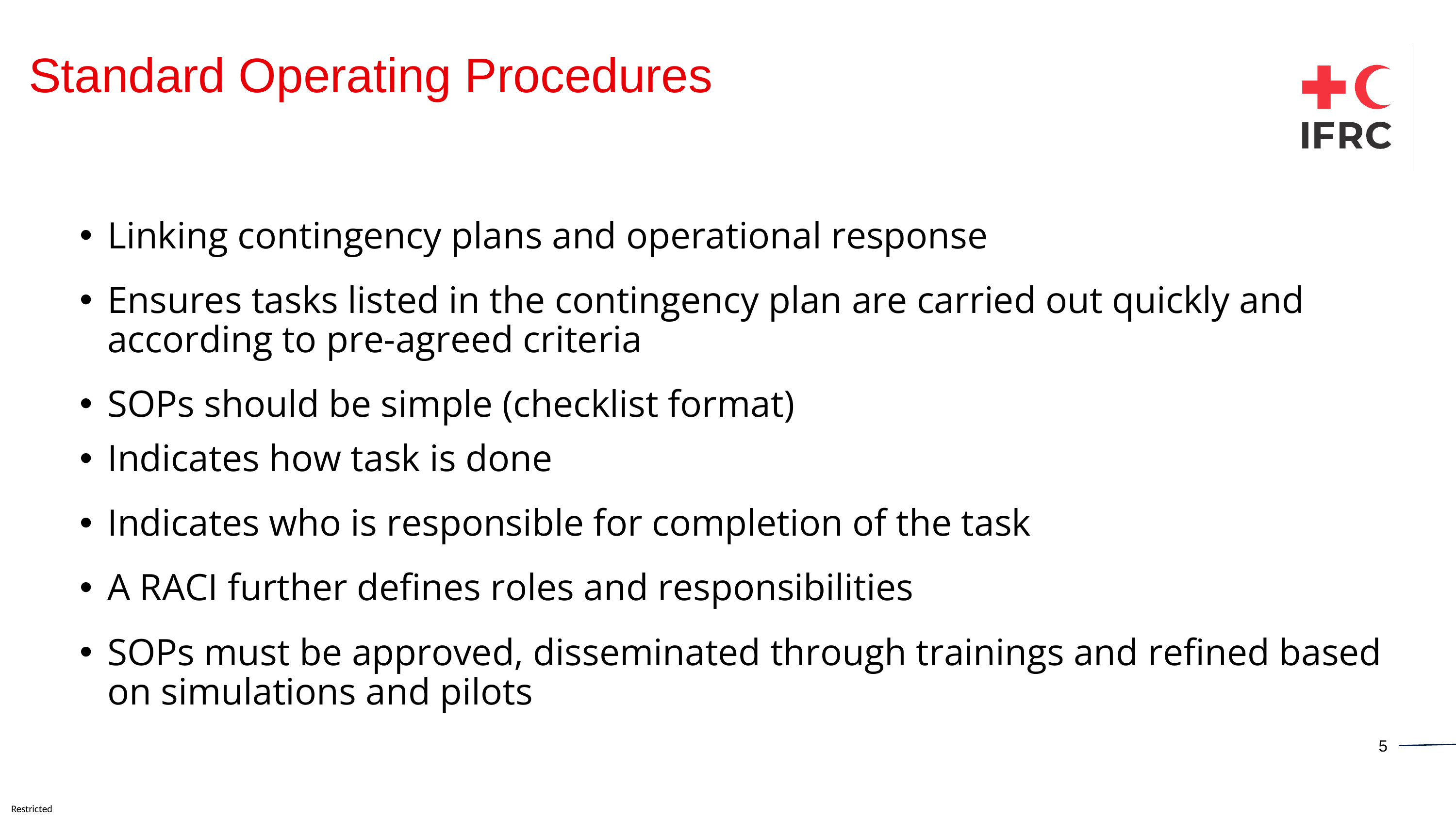

Standard Operating Procedures
Linking contingency plans and operational response
Ensures tasks listed in the contingency plan are carried out quickly and according to pre-agreed criteria
SOPs should be simple (checklist format)
Indicates how task is done
Indicates who is responsible for completion of the task
A RACI further defines roles and responsibilities
SOPs must be approved, disseminated through trainings and refined based on simulations and pilots